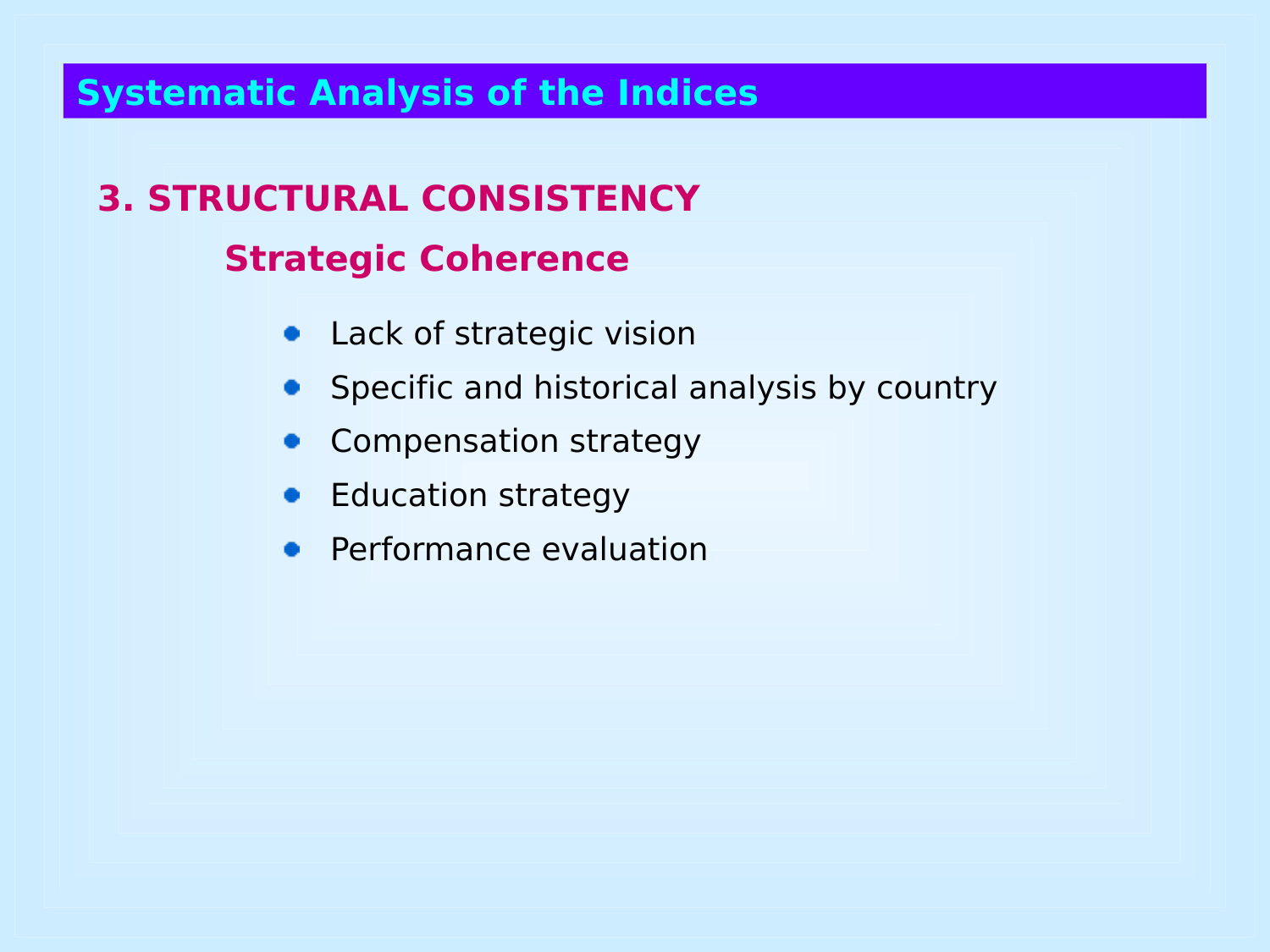

Systematic Analysis of the Indices
3. STRUCTURAL CONSISTENCY
	Strategic Coherence
Lack of strategic vision
Specific and historical analysis by country
Compensation strategy
Education strategy
Performance evaluation